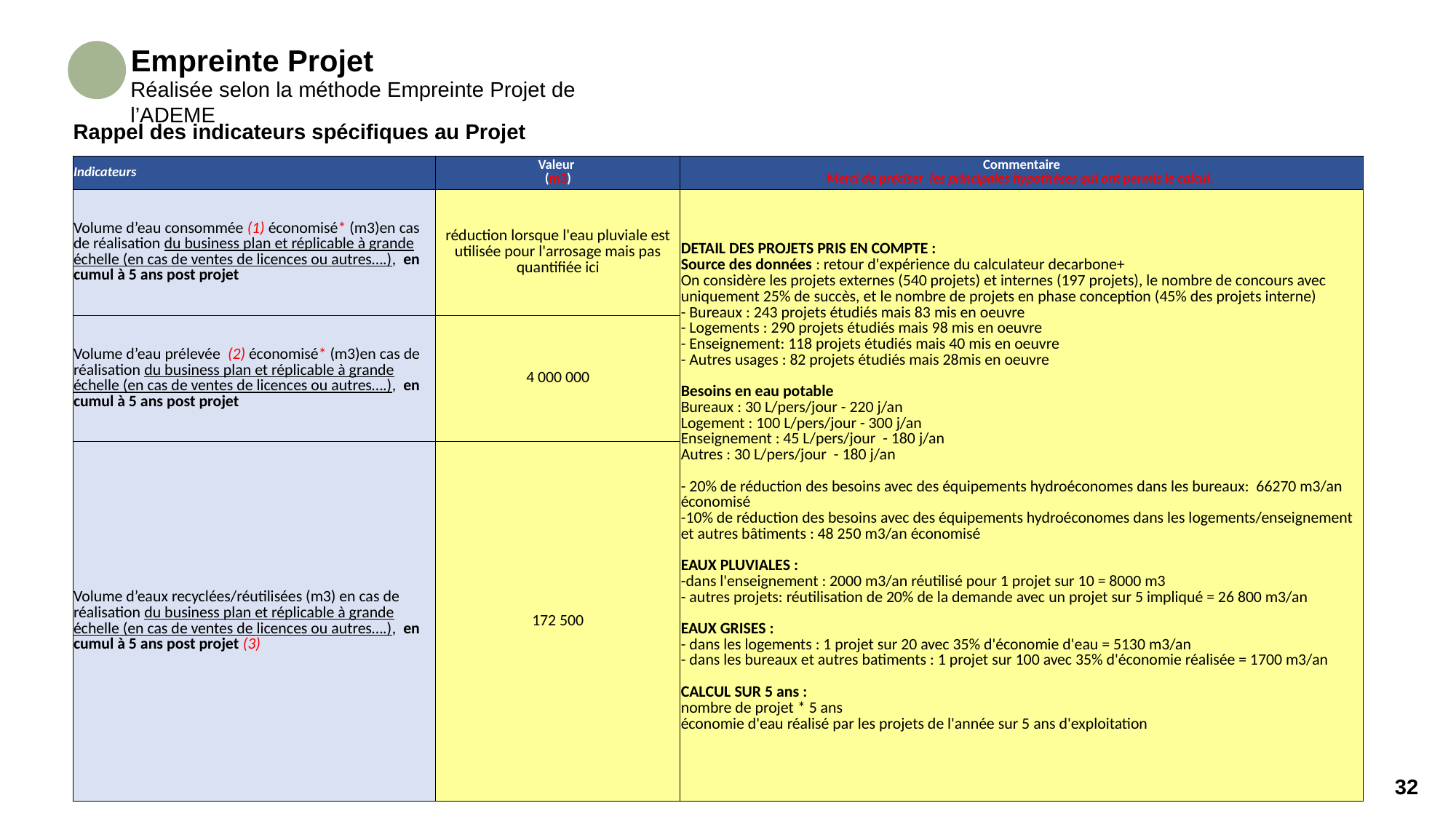

# Empreinte Projet
Réalisée selon la méthode Empreinte Projet de l’ADEME
Rappel des indicateurs spécifiques au Projet
| Indicateurs | Valeur (m3) | Commentaire Merci de préciser les principales hypothèses qui ont permis le calcul. |
| --- | --- | --- |
| Volume d’eau consommée (1) économisé\* (m3)en cas de réalisation du business plan et réplicable à grande échelle (en cas de ventes de licences ou autres….), en cumul à 5 ans post projet | réduction lorsque l'eau pluviale est utilisée pour l'arrosage mais pas quantifiée ici | DETAIL DES PROJETS PRIS EN COMPTE : Source des données : retour d'expérience du calculateur decarbone+ On considère les projets externes (540 projets) et internes (197 projets), le nombre de concours avec uniquement 25% de succès, et le nombre de projets en phase conception (45% des projets interne) - Bureaux : 243 projets étudiés mais 83 mis en oeuvre - Logements : 290 projets étudiés mais 98 mis en oeuvre - Enseignement: 118 projets étudiés mais 40 mis en oeuvre - Autres usages : 82 projets étudiés mais 28mis en oeuvre Besoins en eau potable Bureaux : 30 L/pers/jour - 220 j/an Logement : 100 L/pers/jour - 300 j/an Enseignement : 45 L/pers/jour - 180 j/an Autres : 30 L/pers/jour - 180 j/an - 20% de réduction des besoins avec des équipements hydroéconomes dans les bureaux: 66270 m3/an économisé -10% de réduction des besoins avec des équipements hydroéconomes dans les logements/enseignement et autres bâtiments : 48 250 m3/an économisé EAUX PLUVIALES : -dans l'enseignement : 2000 m3/an réutilisé pour 1 projet sur 10 = 8000 m3 - autres projets: réutilisation de 20% de la demande avec un projet sur 5 impliqué = 26 800 m3/an EAUX GRISES : - dans les logements : 1 projet sur 20 avec 35% d'économie d'eau = 5130 m3/an - dans les bureaux et autres batiments : 1 projet sur 100 avec 35% d'économie réalisée = 1700 m3/an CALCUL SUR 5 ans : nombre de projet \* 5 ans économie d'eau réalisé par les projets de l'année sur 5 ans d'exploitation |
| Volume d’eau prélevée (2) économisé\* (m3)en cas de réalisation du business plan et réplicable à grande échelle (en cas de ventes de licences ou autres….), en cumul à 5 ans post projet | 4 000 000 |  |
| Volume d’eaux recyclées/réutilisées (m3) en cas de réalisation du business plan et réplicable à grande échelle (en cas de ventes de licences ou autres….), en cumul à 5 ans post projet (3) | 172 500 |  |